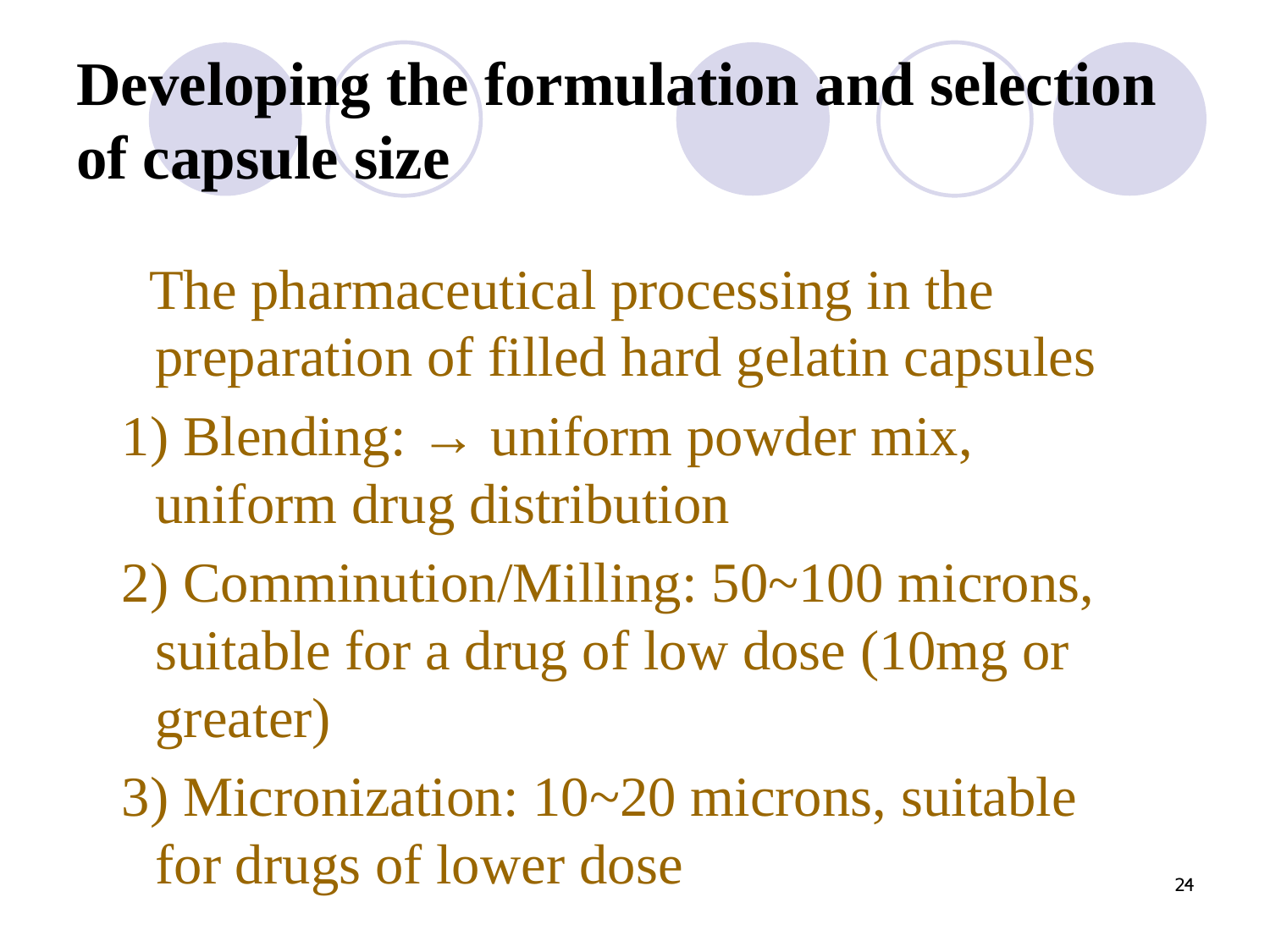

# Developing the formulation and selection of capsule size
   The pharmaceutical processing in the preparation of filled hard gelatin capsules
 1) Blending: → uniform powder mix, uniform drug distribution
 2) Comminution/Milling: 50~100 microns, suitable for a drug of low dose (10mg or greater)
 3) Micronization: 10~20 microns, suitable for drugs of lower dose
24